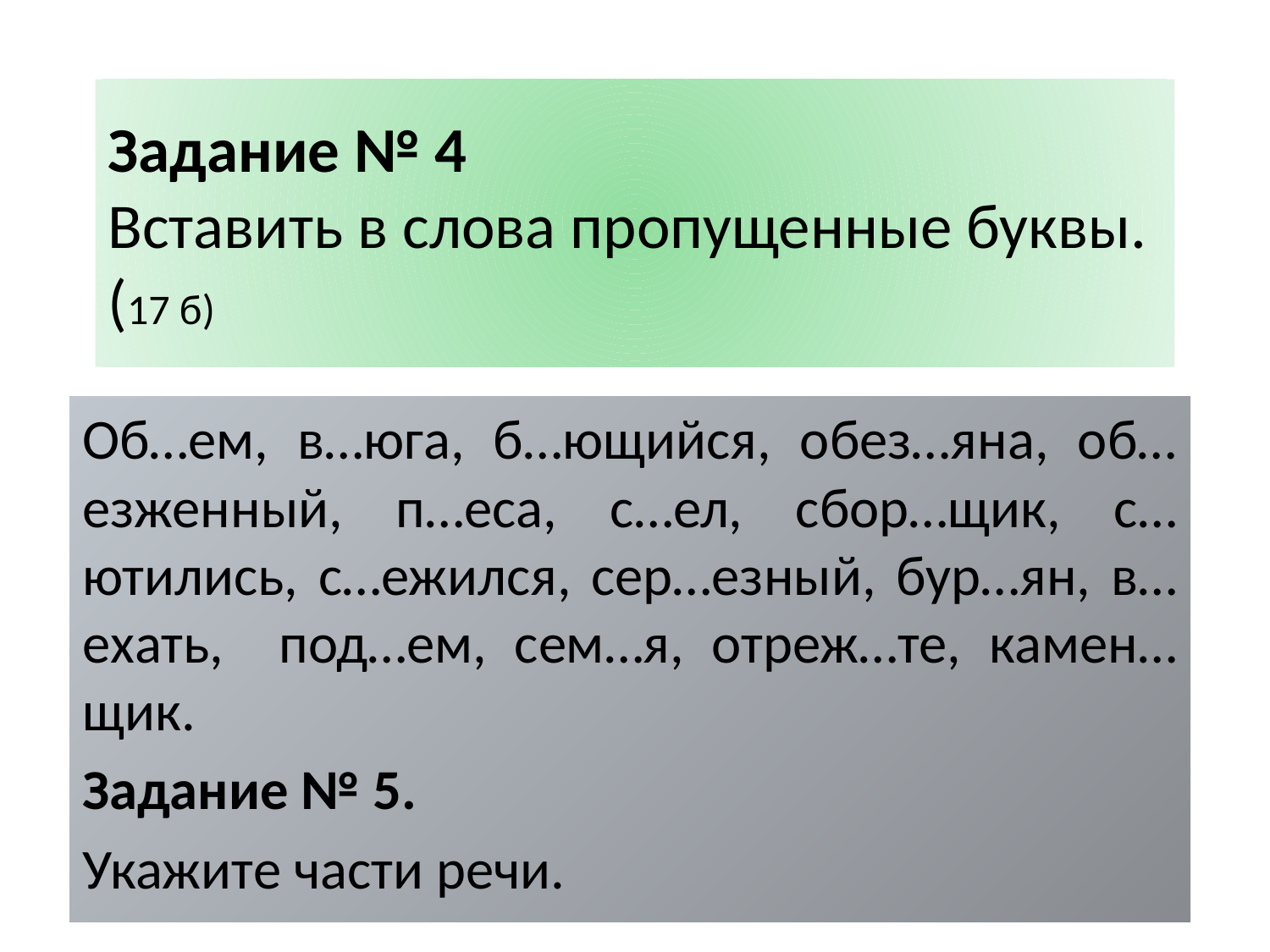

# Задание № 4 Вставить в слова пропущенные буквы. (17 б)
Об…ем, в…юга, б…ющийся, обез…яна, об…езженный, п…еса, с…ел, сбор…щик, с…ютились, с…ежился, сер…езный, бур…ян, в…ехать,  под…ем, сем…я, отреж…те, камен…щик.
Задание № 5.
Укажите части речи.